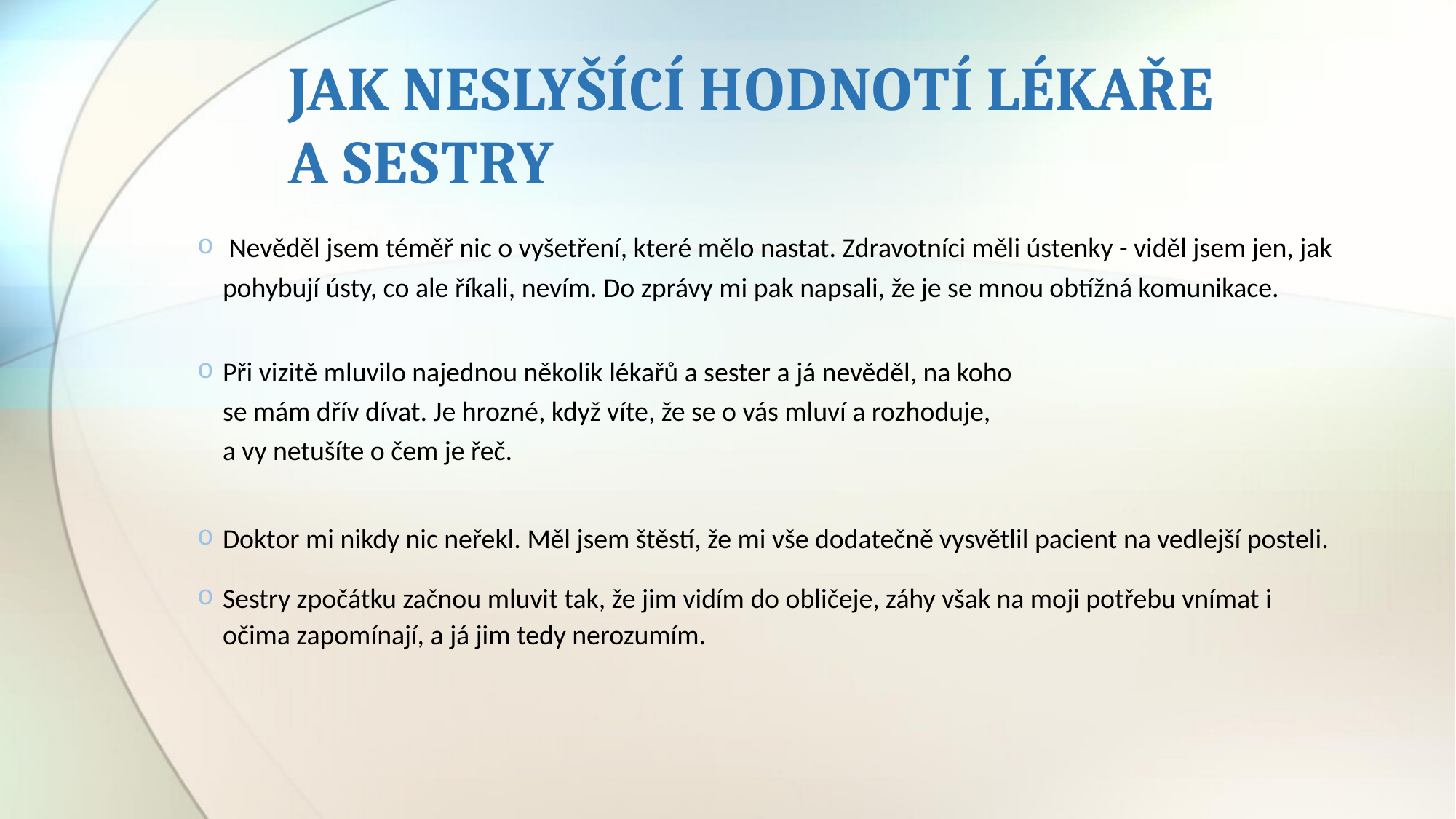

# JAK NESLYŠÍCÍ HODNOTÍ LÉKAŘE A SESTRY
 Nevěděl jsem téměř nic o vyšetření, které mělo nastat. Zdravotníci měli ústenky - viděl jsem jen, jak pohybují ústy, co ale říkali, nevím. Do zprávy mi pak napsali, že je se mnou obtížná komunikace.
Při vizitě mluvilo najednou několik lékařů a sester a já nevěděl, na koho
se mám dřív dívat. Je hrozné, když víte, že se o vás mluví a rozhoduje,
a vy netušíte o čem je řeč.
Doktor mi nikdy nic neřekl. Měl jsem štěstí, že mi vše dodatečně vysvětlil pacient na vedlejší posteli.
Sestry zpočátku začnou mluvit tak, že jim vidím do obličeje, záhy však na moji potřebu vnímat i očima zapomínají, a já jim tedy nerozumím.